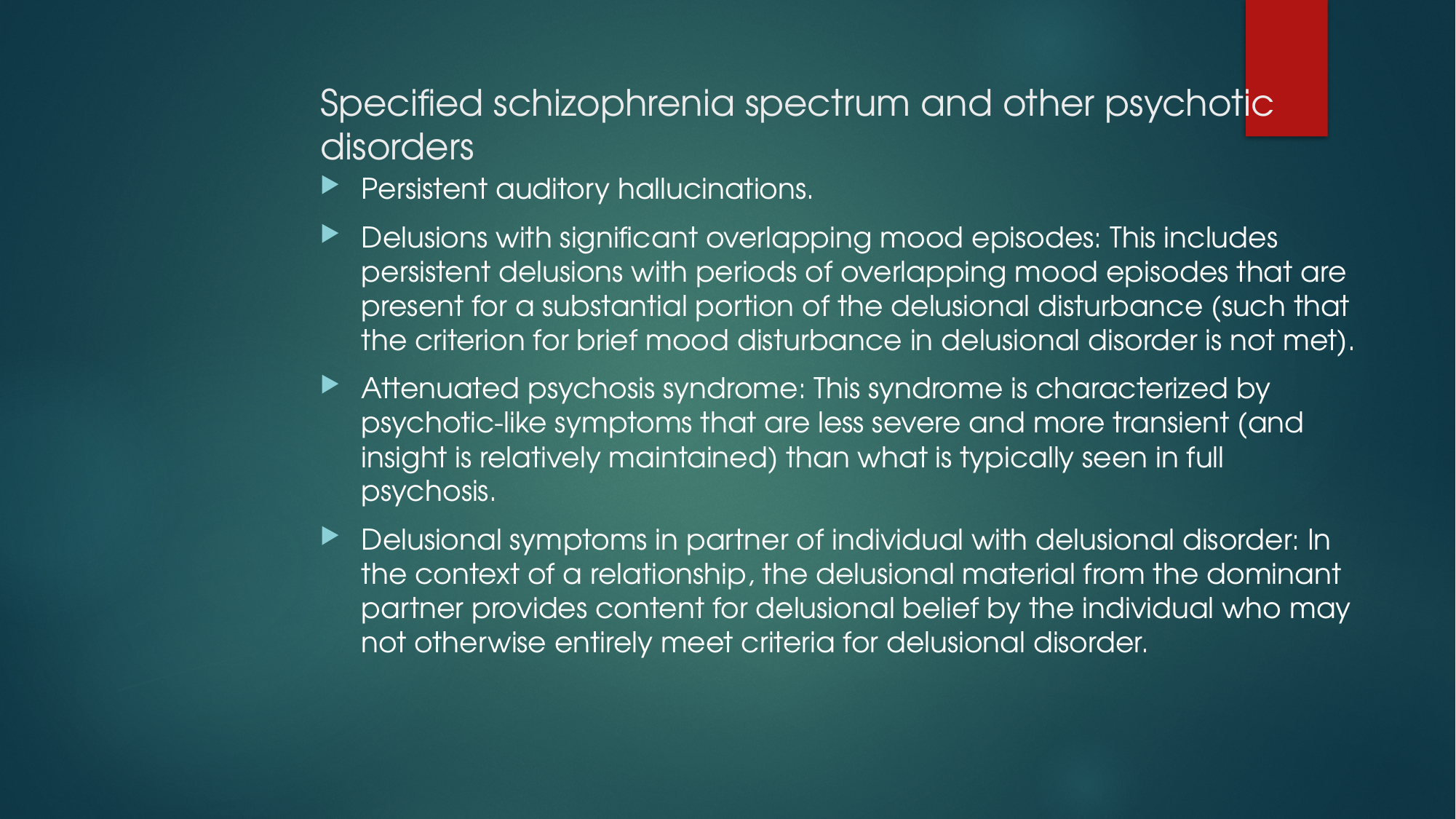

# Specified schizophrenia spectrum and other psychotic disorders
Persistent auditory hallucinations.
Delusions with significant overlapping mood episodes: This includes persistent delusions with periods of overlapping mood episodes that are present for a substantial portion of the delusional disturbance (such that the criterion for brief mood disturbance in delusional disorder is not met).
Attenuated psychosis syndrome: This syndrome is characterized by psychotic-like symptoms that are less severe and more transient (and insight is relatively maintained) than what is typically seen in full psychosis.
Delusional symptoms in partner of individual with delusional disorder: In the context of a relationship, the delusional material from the dominant partner provides content for delusional belief by the individual who may not otherwise entirely meet criteria for delusional disorder.